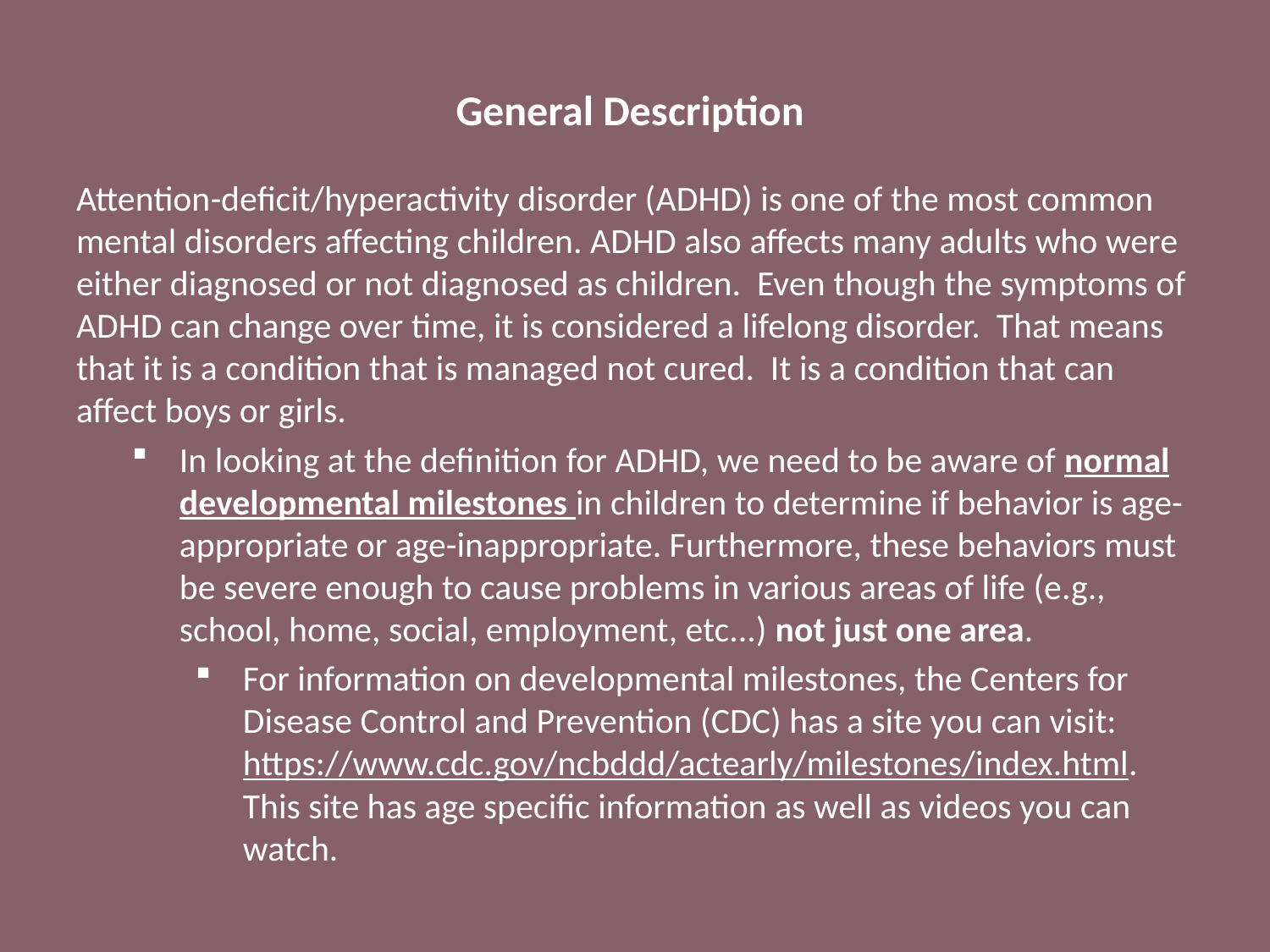

# General Description
Attention-deficit/hyperactivity disorder (ADHD) is one of the most common mental disorders affecting children. ADHD also affects many adults who were either diagnosed or not diagnosed as children.  Even though the symptoms of ADHD can change over time, it is considered a lifelong disorder.  That means that it is a condition that is managed not cured.  It is a condition that can affect boys or girls.
In looking at the definition for ADHD, we need to be aware of normal developmental milestones in children to determine if behavior is age-appropriate or age-inappropriate. Furthermore, these behaviors must be severe enough to cause problems in various areas of life (e.g., school, home, social, employment, etc...) not just one area.
For information on developmental milestones, the Centers for Disease Control and Prevention (CDC) has a site you can visit: https://www.cdc.gov/ncbddd/actearly/milestones/index.html.  This site has age specific information as well as videos you can watch.